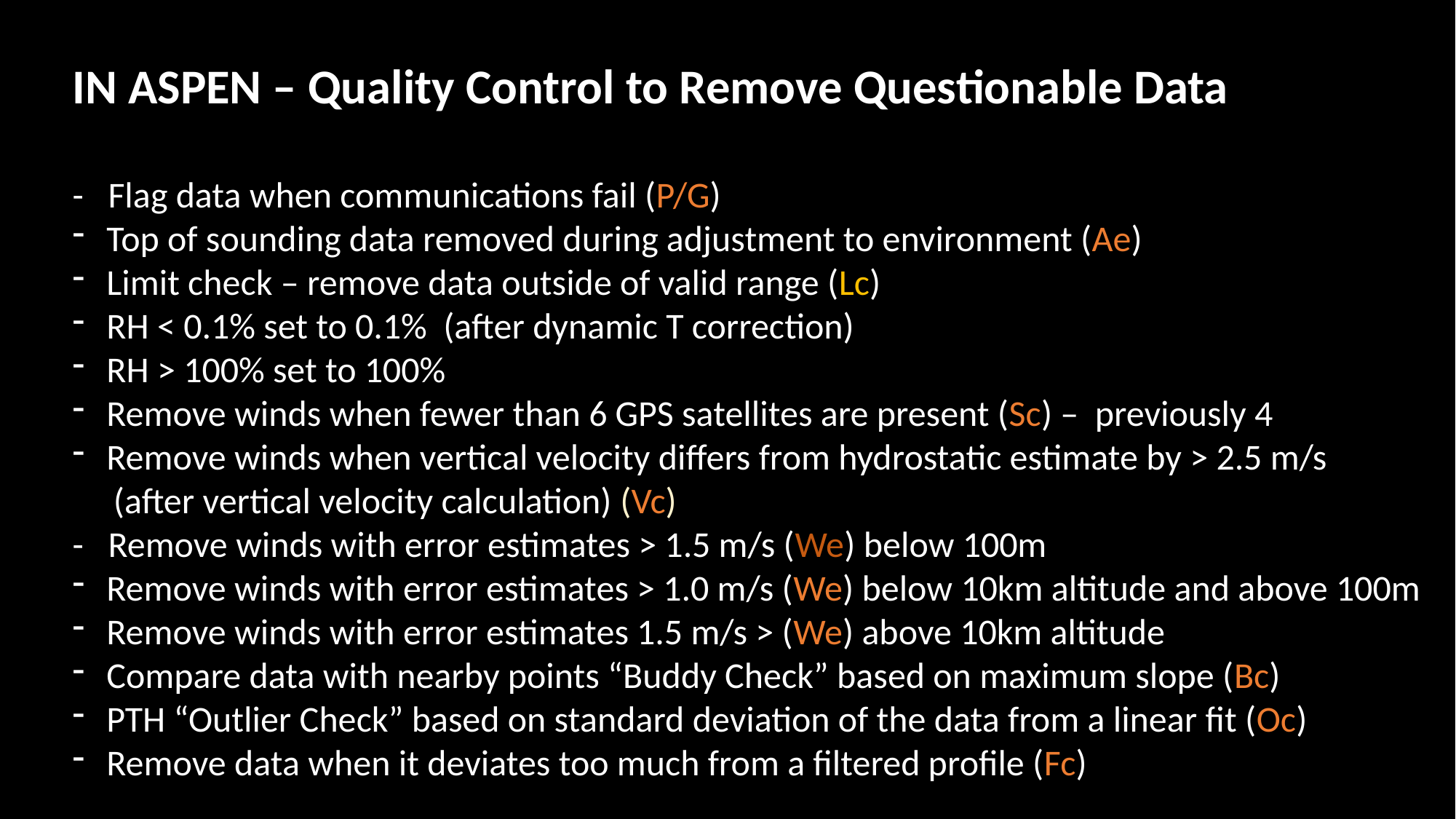

IN ASPEN – Quality Control to Remove Questionable Data

-   Flag data when communications fail (P/G)
Top of sounding data removed during adjustment to environment (Ae)
Limit check – remove data outside of valid range (Lc)
RH < 0.1% set to 0.1%  (after dynamic T correction)
RH > 100% set to 100%
Remove winds when fewer than 6 GPS satellites are present (Sc) –  previously 4
Remove winds when vertical velocity differs from hydrostatic estimate by > 2.5 m/s
     (after vertical velocity calculation) (Vc)
-   Remove winds with error estimates > 1.5 m/s (We) below 100m
Remove winds with error estimates > 1.0 m/s (We) below 10km altitude and above 100m
Remove winds with error estimates 1.5 m/s > (We) above 10km altitude
Compare data with nearby points “Buddy Check” based on maximum slope (Bc)
PTH “Outlier Check” based on standard deviation of the data from a linear fit (Oc)
Remove data when it deviates too much from a filtered profile (Fc)